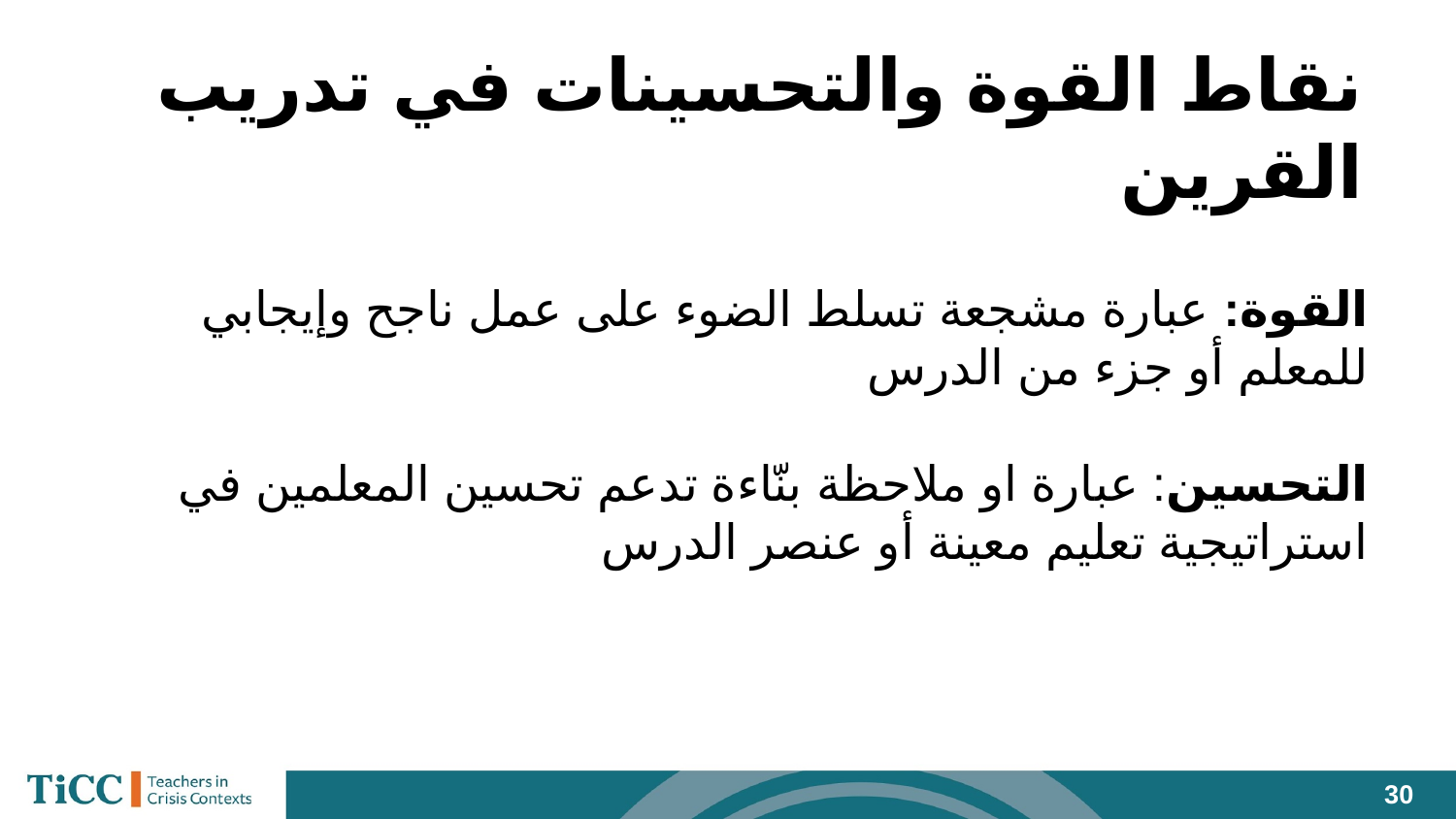

# نقاط القوة والتحسينات في تدريب القرين
القوة: عبارة مشجعة تسلط الضوء على عمل ناجح وإيجابي للمعلم أو جزء من الدرس

التحسين: عبارة او ملاحظة بنّاءة تدعم تحسين المعلمين في استراتيجية تعليم معينة أو عنصر الدرس
30